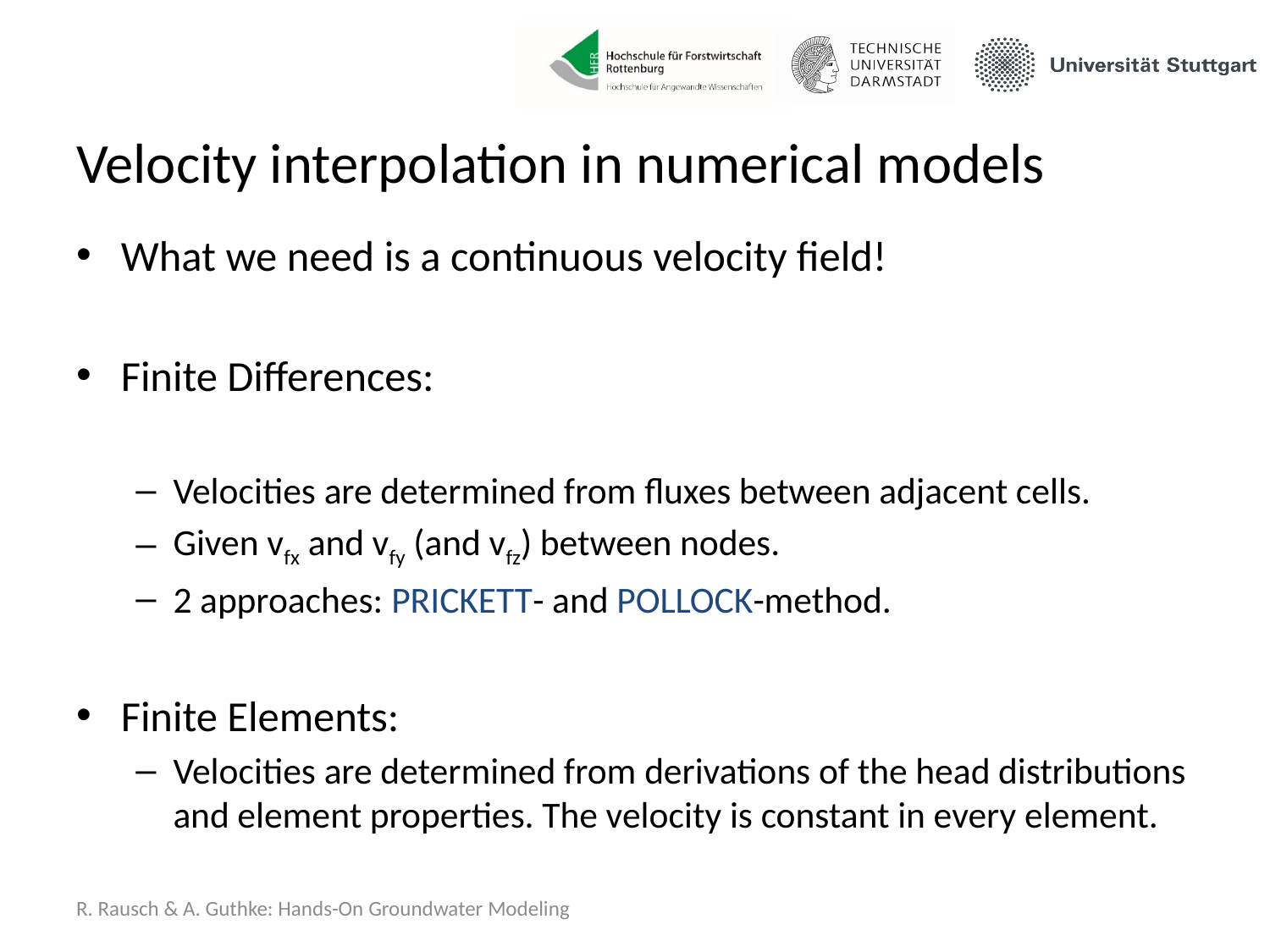

# Velocity interpolation in numerical models
What we need is a continuous velocity field!

Finite Differences:

Velocities are determined from fluxes between adjacent cells.
Given vfx and vfy (and vfz) between nodes.
2 approaches: Prickett- and Pollock-method.

Finite Elements:
Velocities are determined from derivations of the head distributions and element properties. The velocity is constant in every element.

R. Rausch & A. Guthke: Hands-On Groundwater Modeling